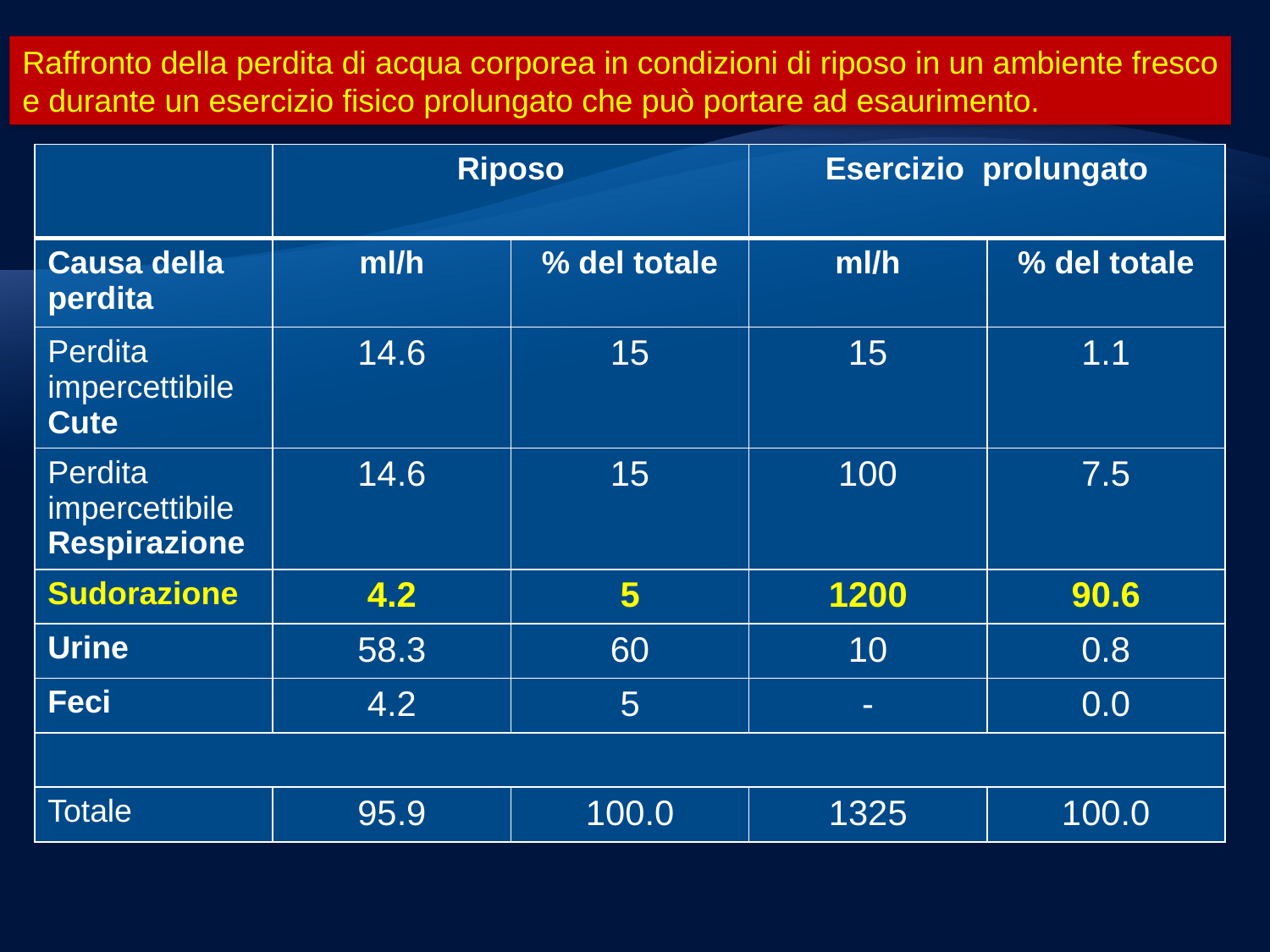

Raffronto della perdita di acqua corporea in condizioni di riposo in un ambiente fresco
e durante un esercizio fisico prolungato che può portare ad esaurimento.
|  | Riposo |  | Esercizio prolungato |  |
| --- | --- | --- | --- | --- |
| Causa della perdita | ml/h | % del totale | ml/h | % del totale |
| Perdita impercettibile Cute | 14.6 | 15 | 15 | 1.1 |
| Perdita impercettibile Respirazione | 14.6 | 15 | 100 | 7.5 |
| Sudorazione | 4.2 | 5 | 1200 | 90.6 |
| Urine | 58.3 | 60 | 10 | 0.8 |
| Feci | 4.2 | 5 | - | 0.0 |
|  |  |  |  |  |
| Totale | 95.9 | 100.0 | 1325 | 100.0 |